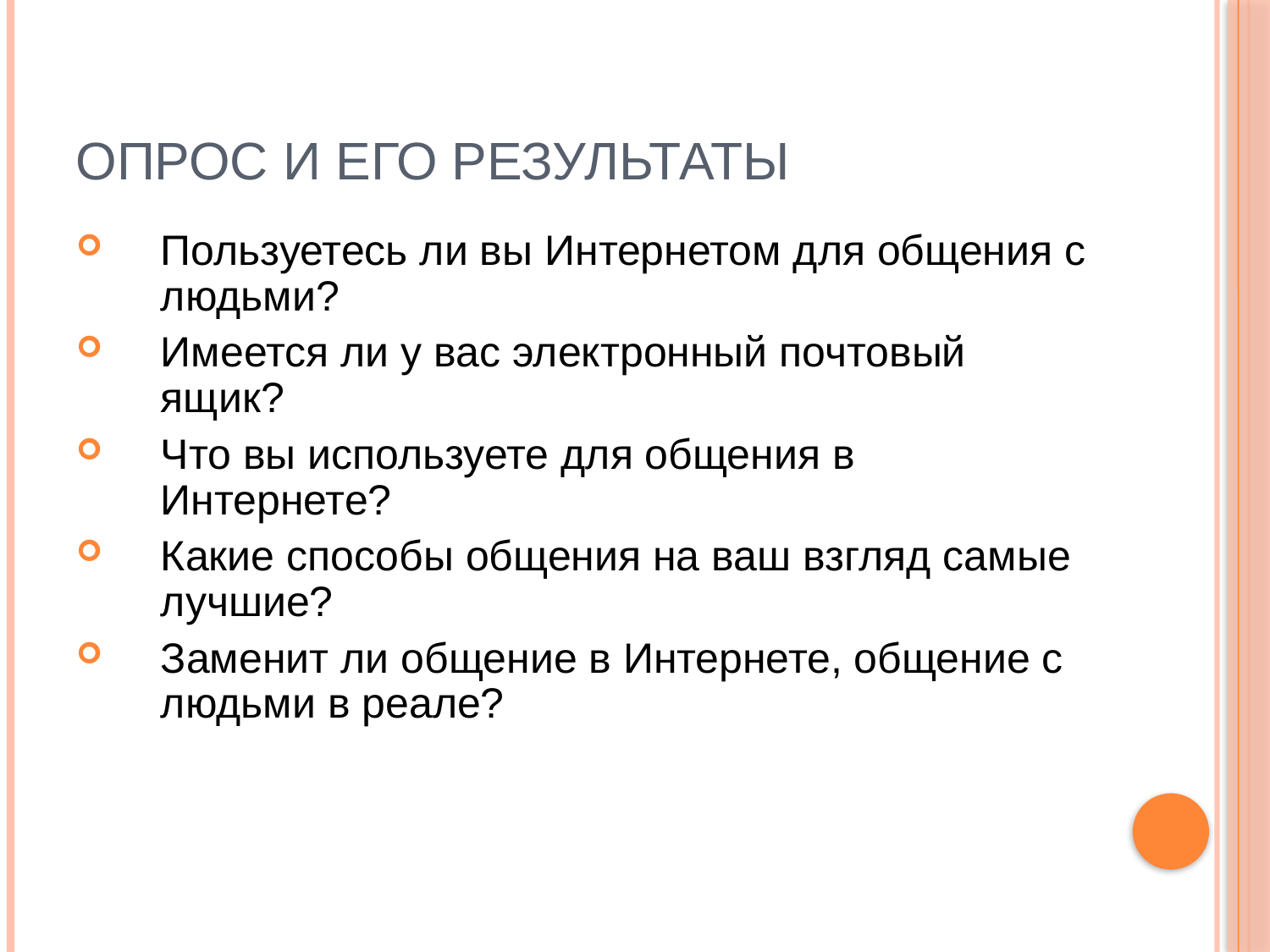

# Опрос и его результаты
Пользуетесь ли вы Интернетом для общения с людьми?
Имеется ли у вас электронный почтовый ящик?
Что вы используете для общения в Интернете?
Какие способы общения на ваш взгляд самые лучшие?
Заменит ли общение в Интернете, общение с людьми в реале?